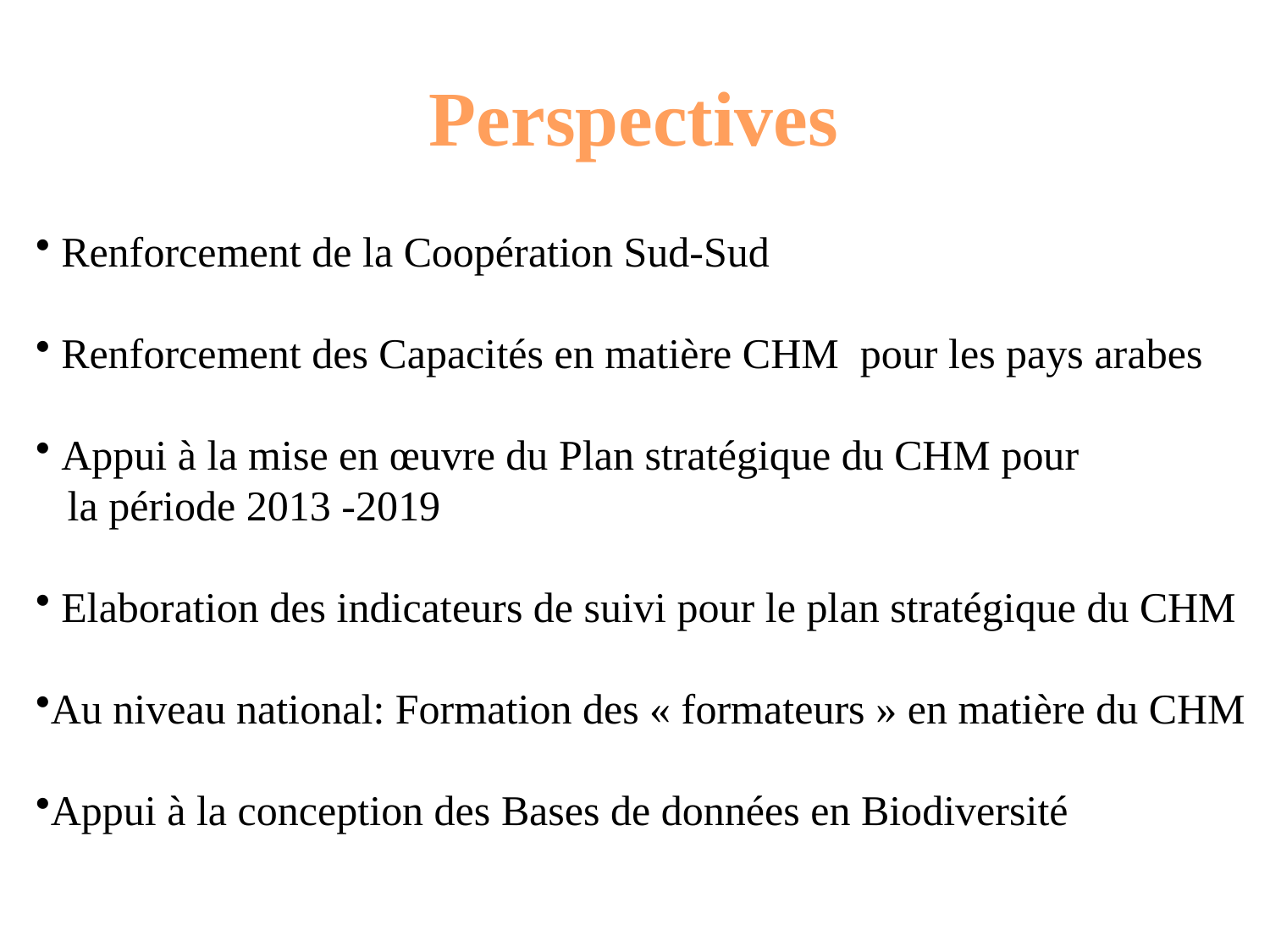

Perspectives
 Renforcement de la Coopération Sud-Sud

 Renforcement des Capacités en matière CHM  pour les pays arabes

 Appui à la mise en œuvre du Plan stratégique du CHM pour
   la période 2013 -2019

 Elaboration des indicateurs de suivi pour le plan stratégique du CHM

Au niveau national: Formation des « formateurs » en matière du CHM

Appui à la conception des Bases de données en Biodiversité